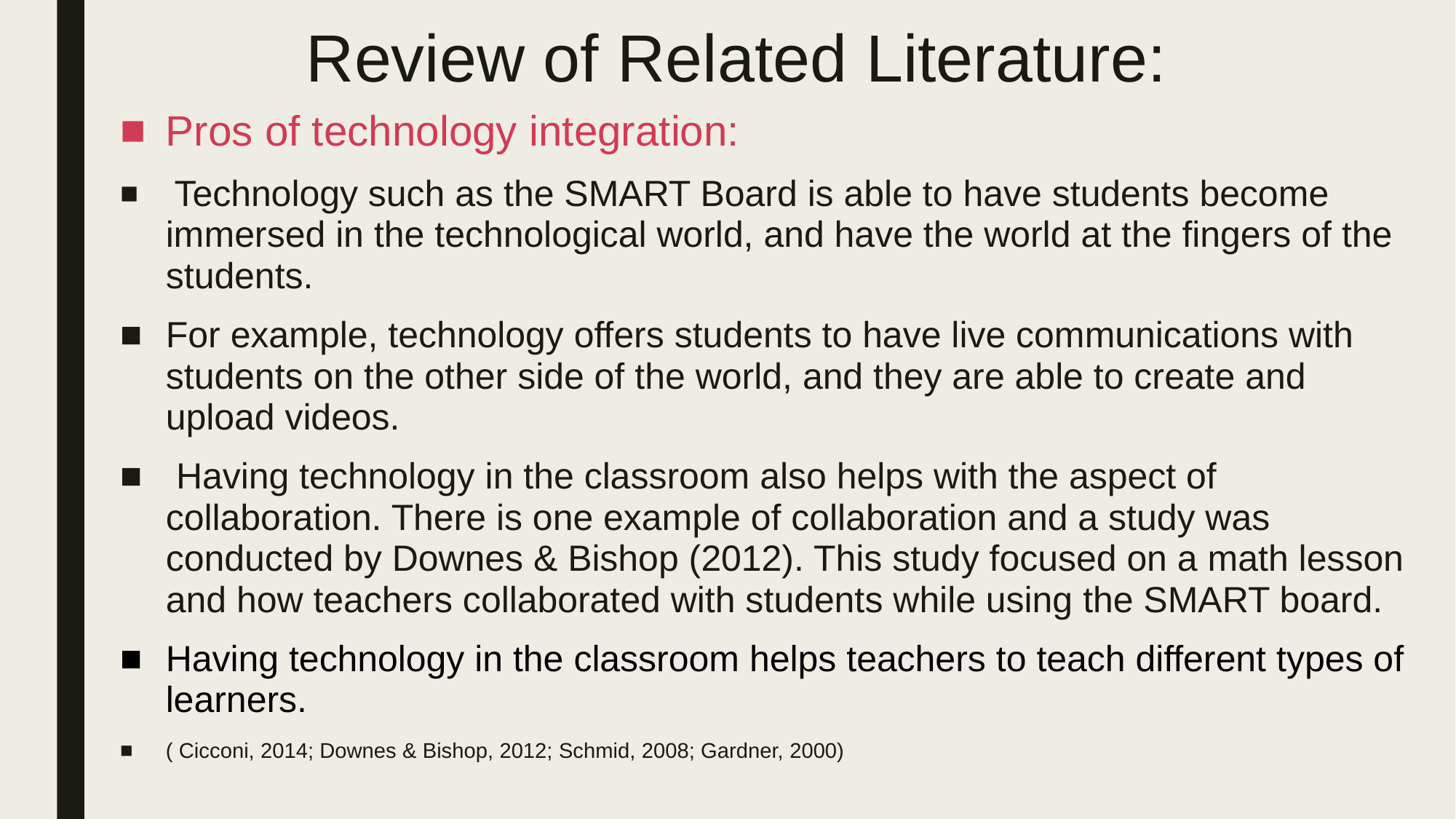

# Review of Related Literature:
Pros of technology integration:
 Technology such as the SMART Board is able to have students become immersed in the technological world, and have the world at the fingers of the students.
For example, technology offers students to have live communications with students on the other side of the world, and they are able to create and upload videos.
 Having technology in the classroom also helps with the aspect of collaboration. There is one example of collaboration and a study was conducted by Downes & Bishop (2012). This study focused on a math lesson and how teachers collaborated with students while using the SMART board.
Having technology in the classroom helps teachers to teach different types of learners.
( Cicconi, 2014; Downes & Bishop, 2012; Schmid, 2008; Gardner, 2000)